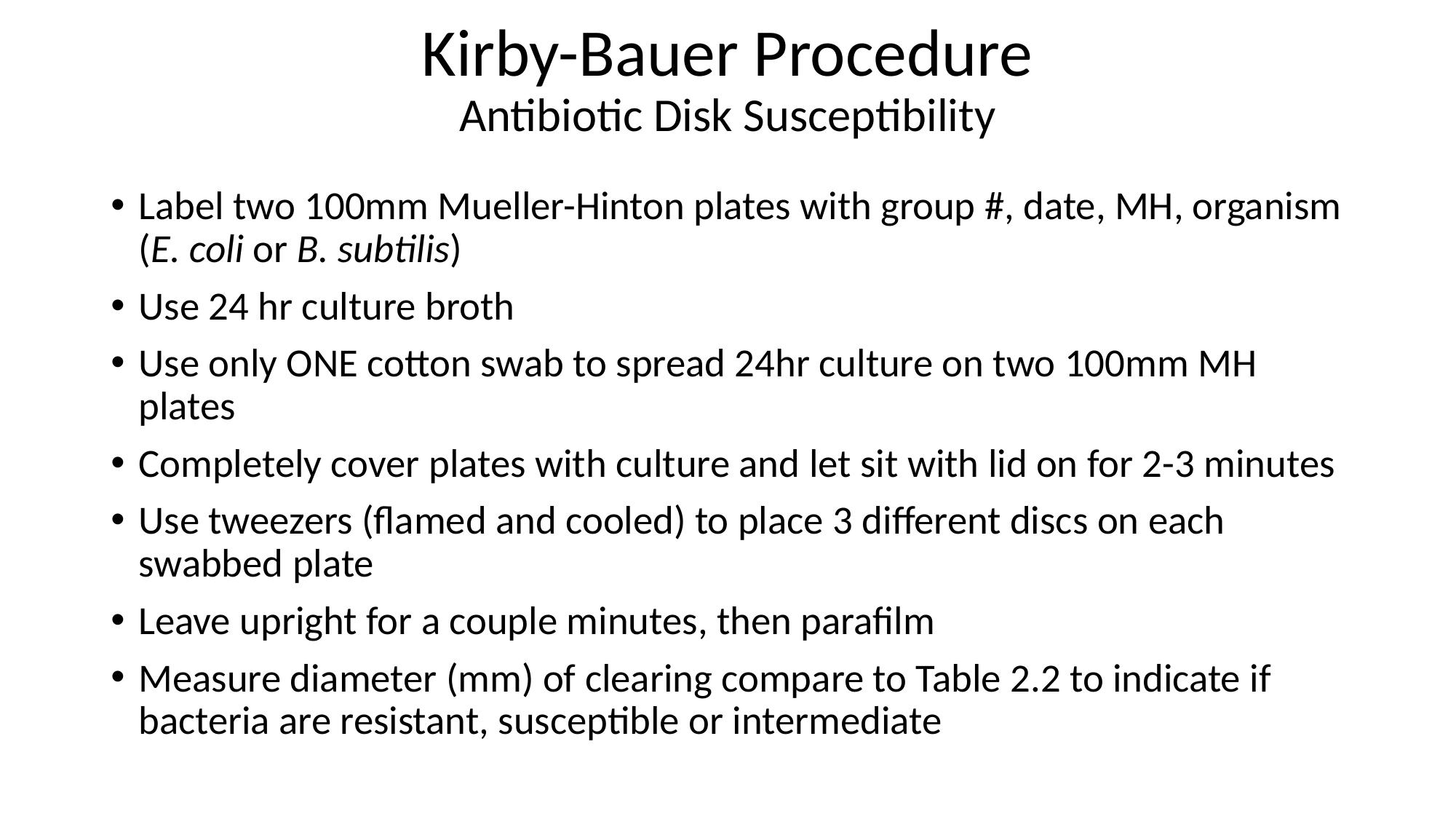

# Kirby-Bauer Procedure Antibiotic Disk Susceptibility
Label two 100mm Mueller-Hinton plates with group #, date, MH, organism (E. coli or B. subtilis)
Use 24 hr culture broth
Use only ONE cotton swab to spread 24hr culture on two 100mm MH plates
Completely cover plates with culture and let sit with lid on for 2-3 minutes
Use tweezers (flamed and cooled) to place 3 different discs on each swabbed plate
Leave upright for a couple minutes, then parafilm
Measure diameter (mm) of clearing compare to Table 2.2 to indicate if bacteria are resistant, susceptible or intermediate